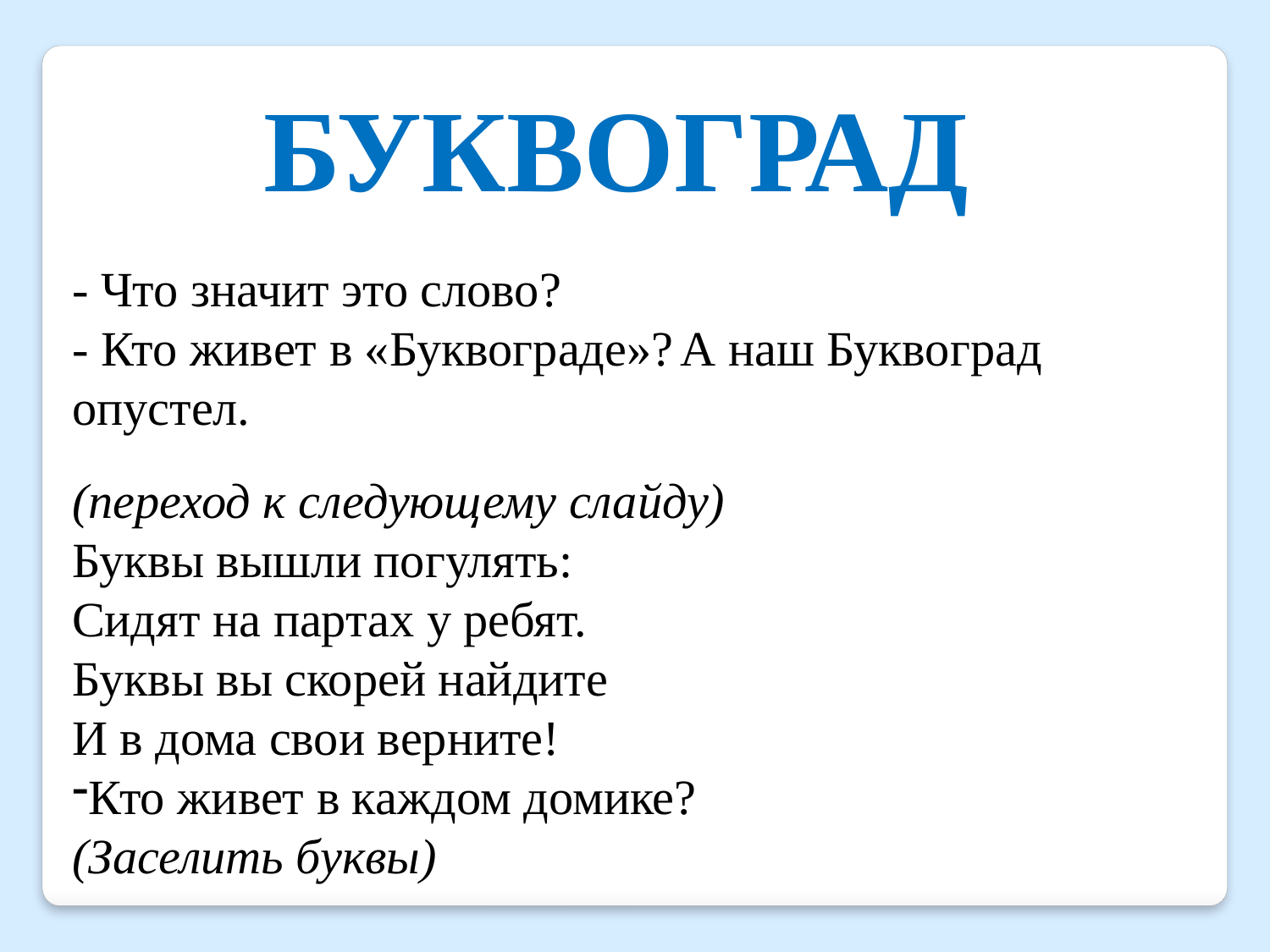

БУКВОГРАД
- Что значит это слово?
- Кто живет в «Буквограде»? А наш Буквоград опустел.

(переход к следующему слайду)
Буквы вышли погулять:
Сидят на партах у ребят.
Буквы вы скорей найдите
И в дома свои верните!
Кто живет в каждом домике?
(Заселить буквы)